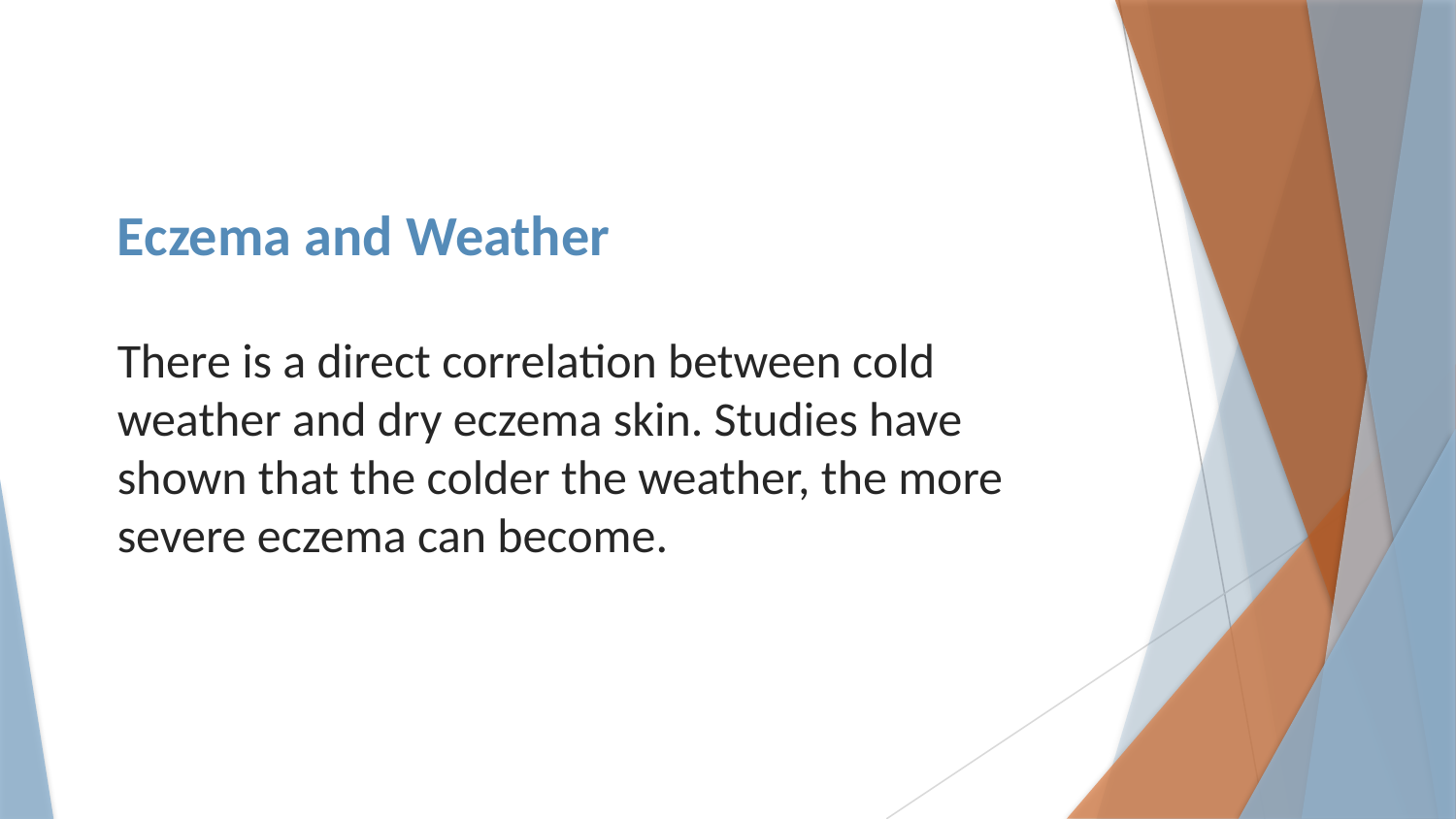

# Eczema and Weather
There is a direct correlation between cold weather and dry eczema skin. Studies have shown that the colder the weather, the more severe eczema can become.